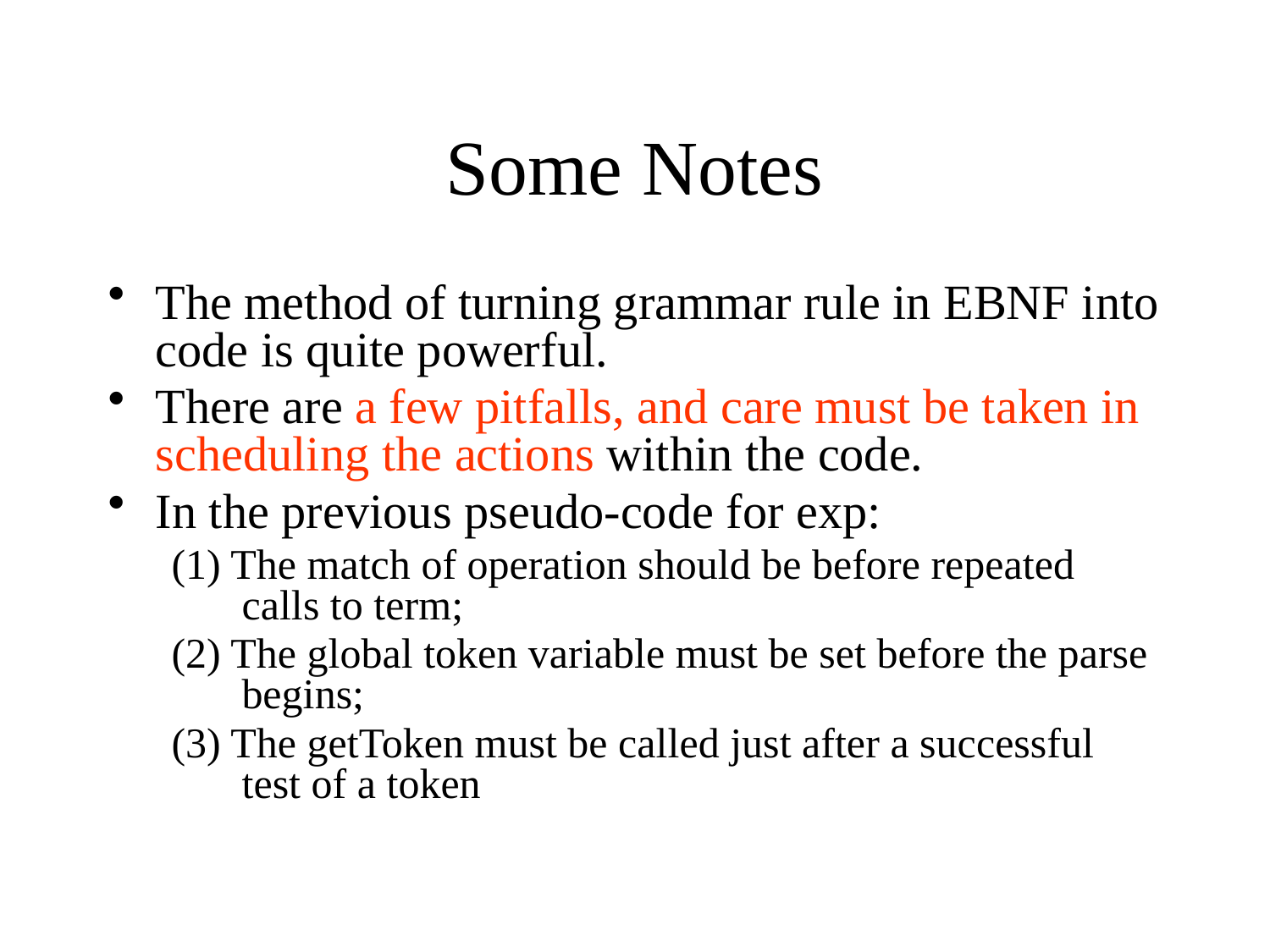

# Some Notes
The method of turning grammar rule in EBNF into code is quite powerful.
There are a few pitfalls, and care must be taken in scheduling the actions within the code.
In the previous pseudo-code for exp:
(1) The match of operation should be before repeated calls to term;
(2) The global token variable must be set before the parse begins;
(3) The getToken must be called just after a successful test of a token